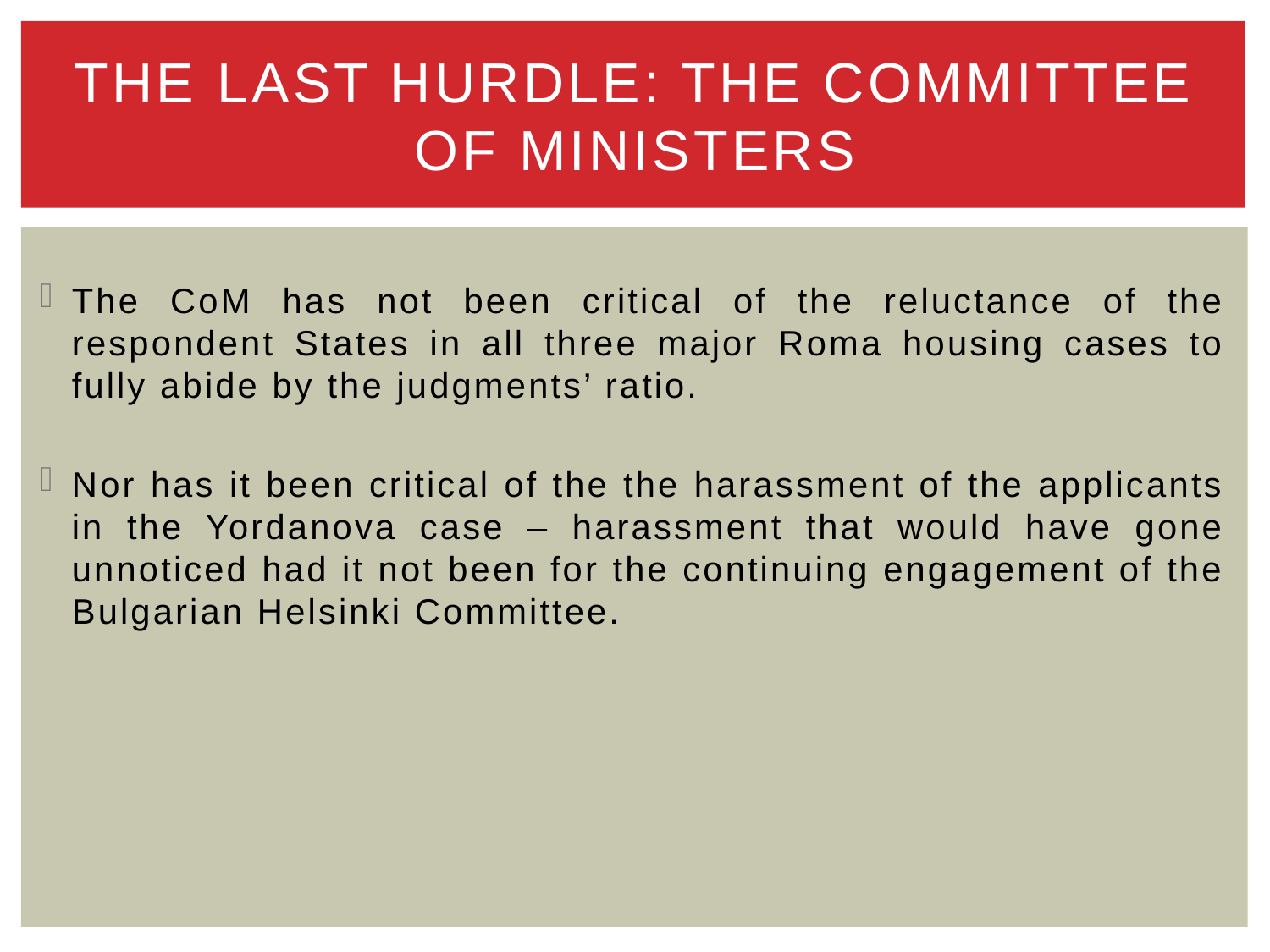

# The last hurdle: the committee of ministers

The CoM has not been critical of the reluctance of the respondent States in all three major Roma housing cases to fully abide by the judgments’ ratio.

Nor has it been critical of the the harassment of the applicants in the Yordanova case – harassment that would have gone unnoticed had it not been for the continuing engagement of the Bulgarian Helsinki Committee.